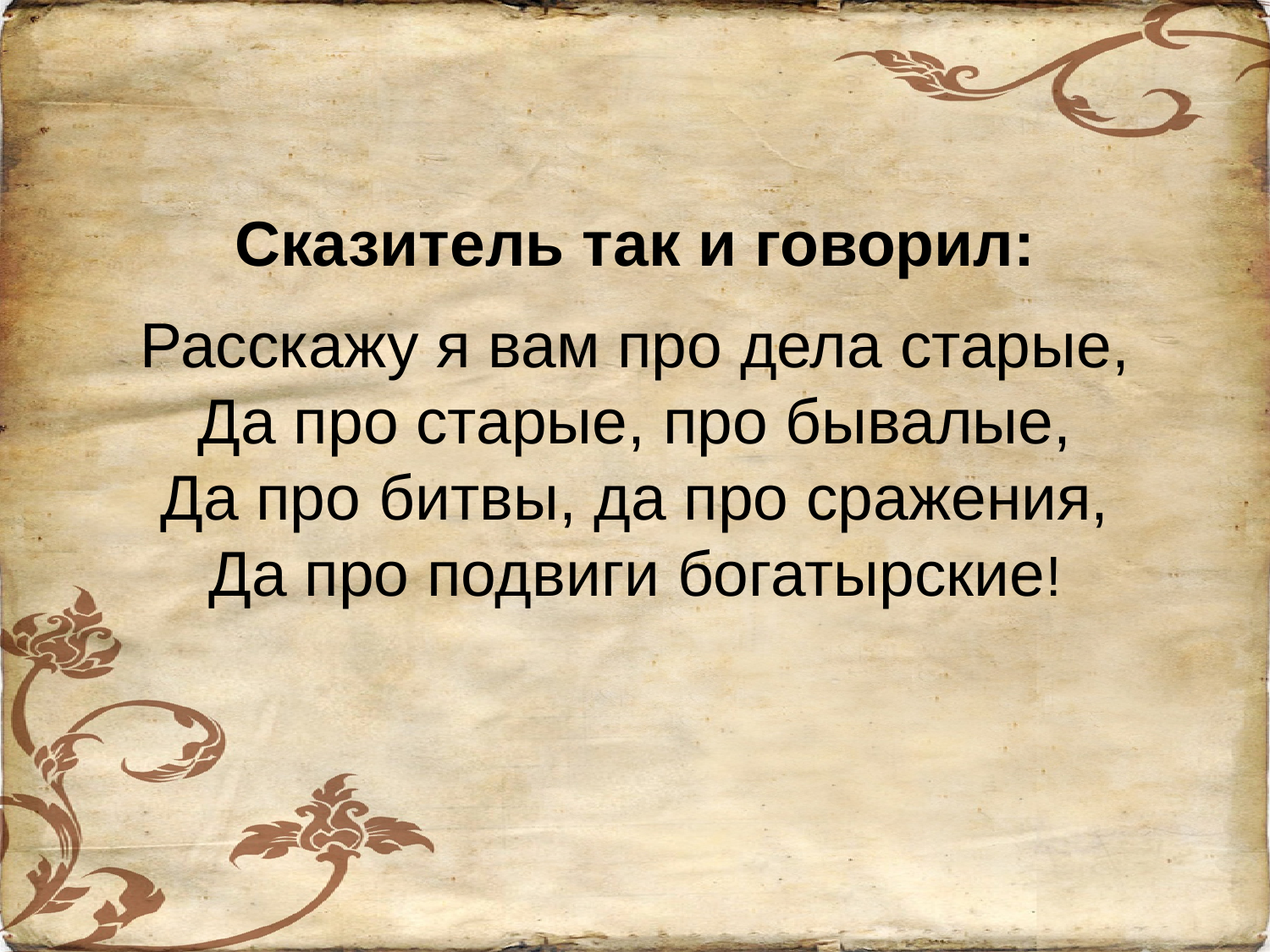

Сказитель так и говорил:

Расскажу я вам про дела старые,
Да про старые, про бывалые,
Да про битвы, да про сражения,
Да про подвиги богатырские!